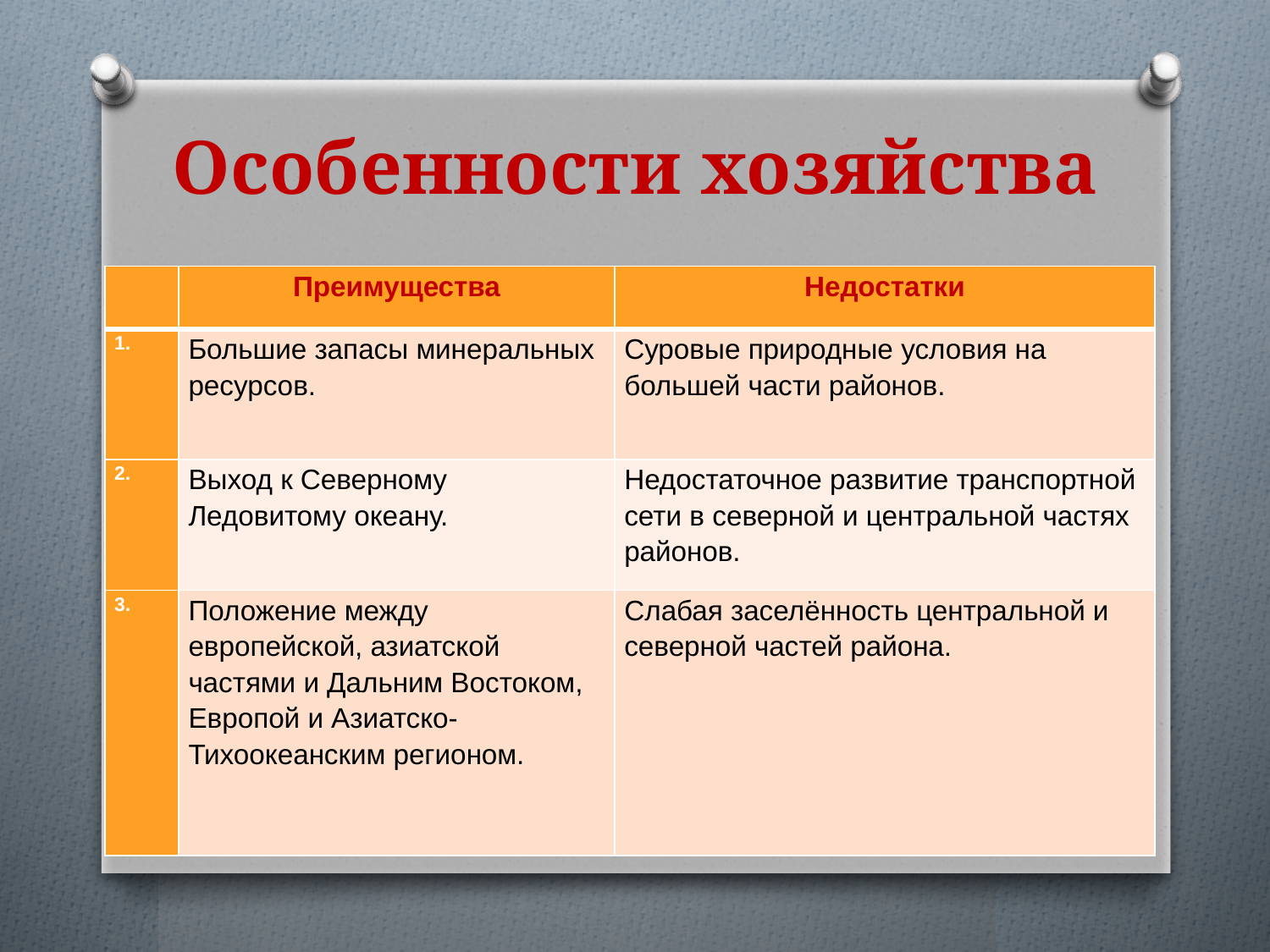

# Особенности хозяйства
|  | Преимущества | Недостатки |
| --- | --- | --- |
| 1. | Большие запасы минеральных ресурсов. | Суровые природные условия на большей части районов. |
| 2. | Выход к Северному Ледовитому океану. | Недостаточное развитие транспортной сети в северной и центральной частях районов. |
| 3. | Положение между европейской, азиатской частями и Дальним Востоком, Европой и Азиатско-Тихоокеанским регионом. | Слабая заселённость центральной и северной частей района. |